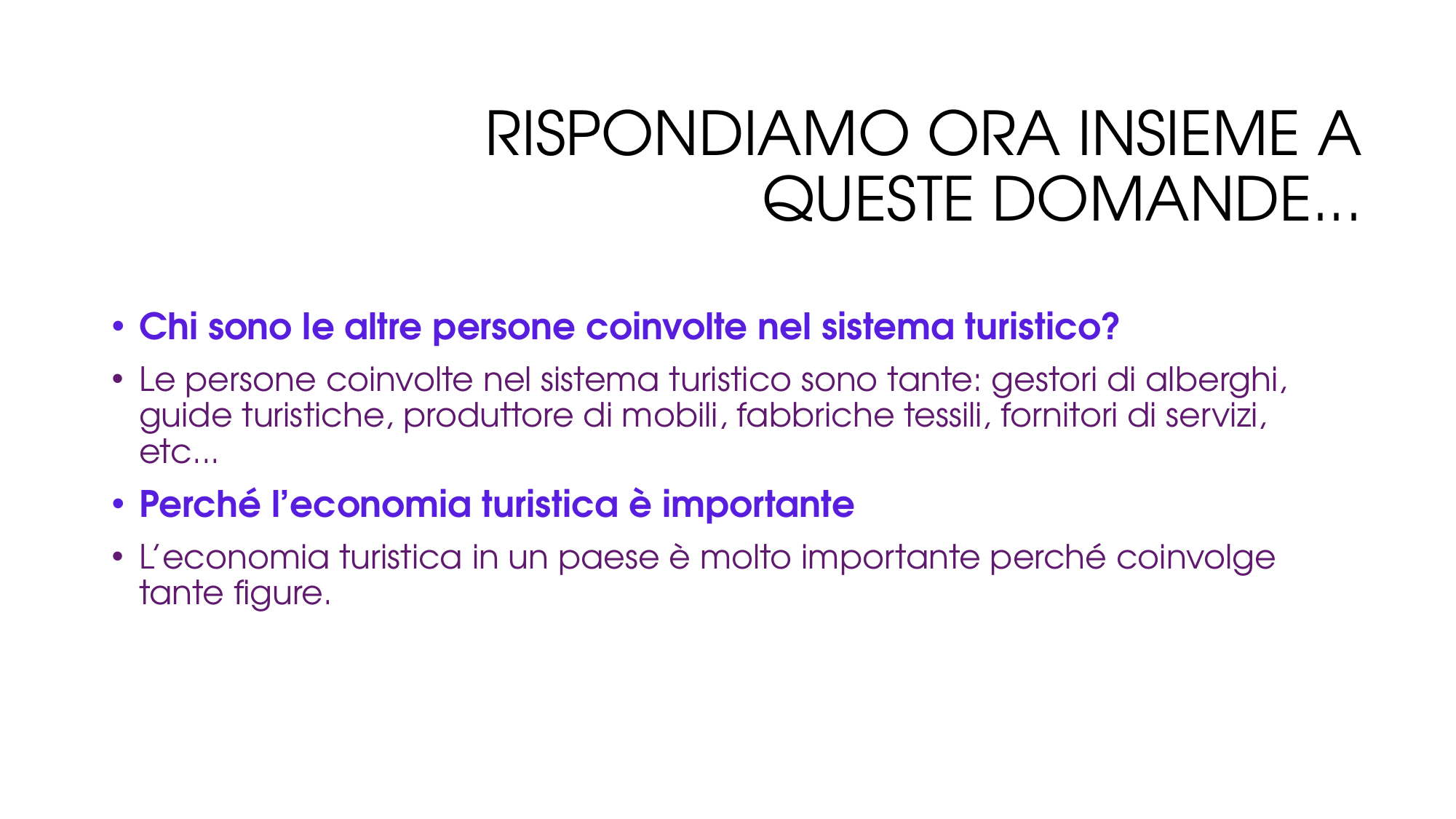

# Rispondiamo ora insieme a queste domande...
Chi sono le altre persone coinvolte nel sistema turistico?
Le persone coinvolte nel sistema turistico sono tante: gestori di alberghi, guide turistiche, produttore di mobili, fabbriche tessili, fornitori di servizi, etc...
Perché l’economia turistica è importante
L’economia turistica in un paese è molto importante perché coinvolge tante figure.